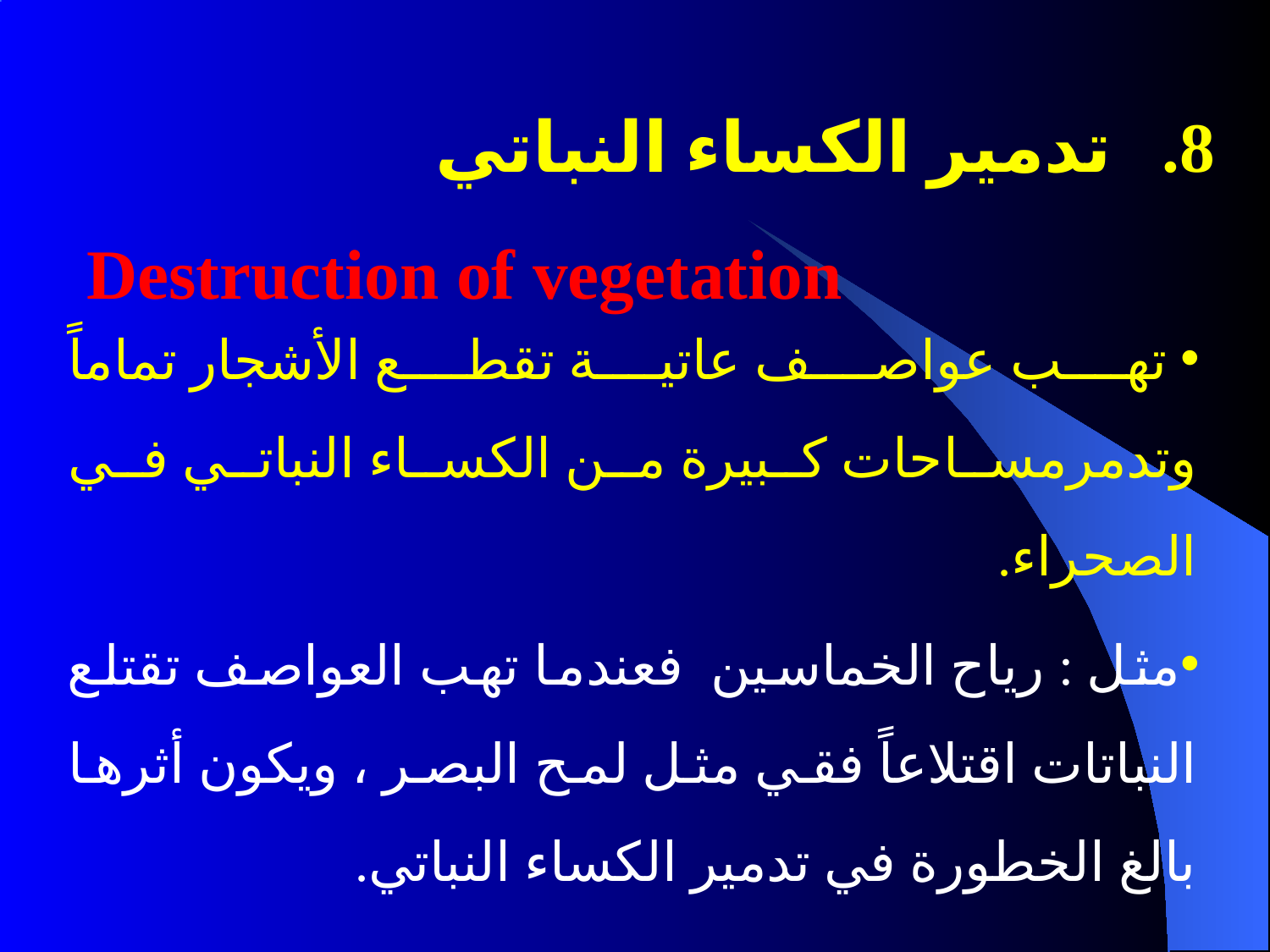

تدمير الكساء النباتي
 Destruction of vegetation
 تهب عواصف عاتية تقطع الأشجار تماماً وتدمرمساحات كبيرة من الكساء النباتي في الصحراء.
مثل : رياح الخماسين  فعندما تهب العواصف تقتلع النباتات اقتلاعاً فقي مثل لمح البصر ، ويكون أثرها بالغ الخطورة في تدمير الكساء النباتي.